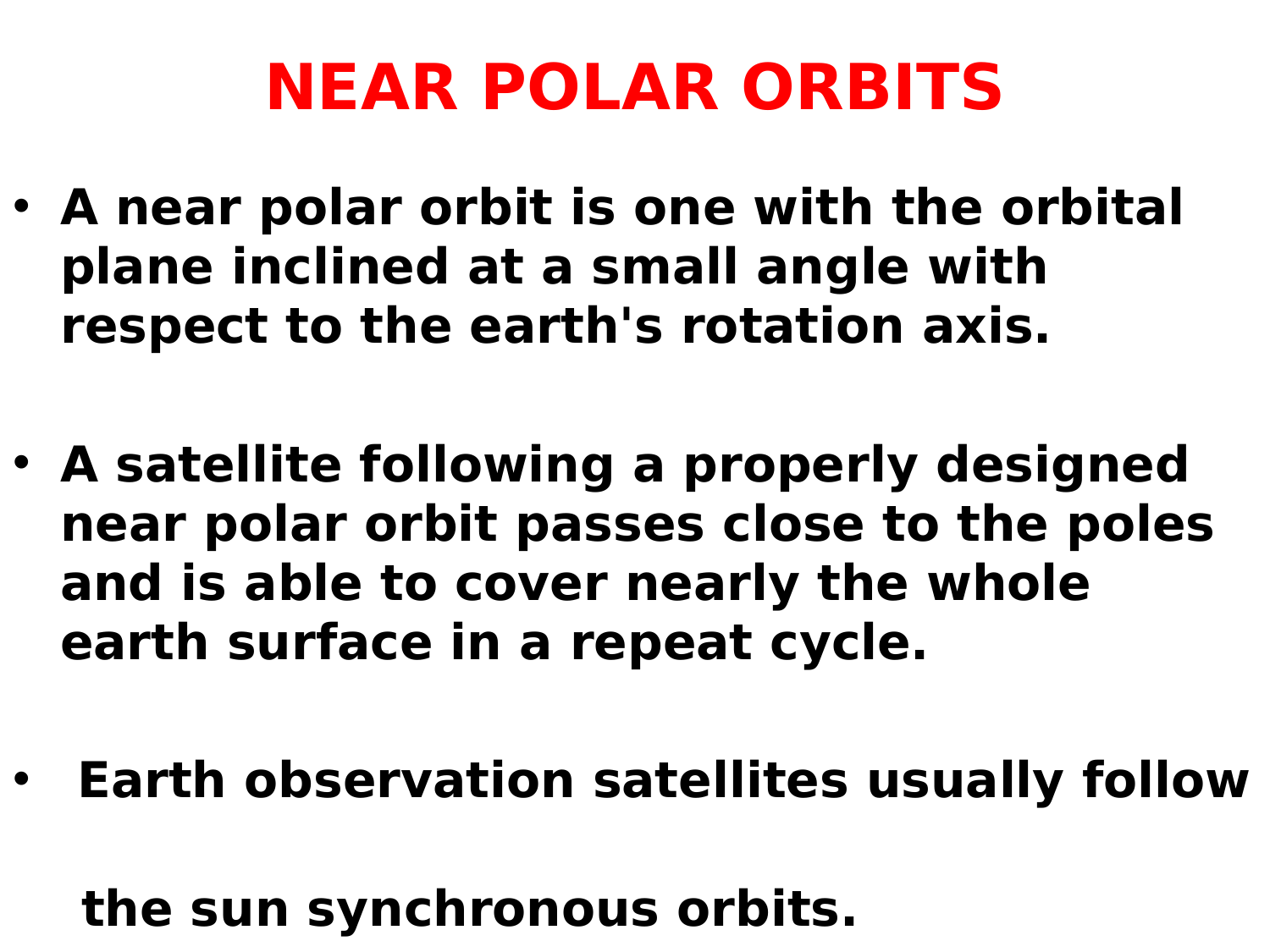

# NEAR POLAR ORBITS
A near polar orbit is one with the orbital plane inclined at a small angle with respect to the earth's rotation axis.

A satellite following a properly designed near polar orbit passes close to the poles and is able to cover nearly the whole earth surface in a repeat cycle.

 Earth observation satellites usually follow
    the sun synchronous orbits.